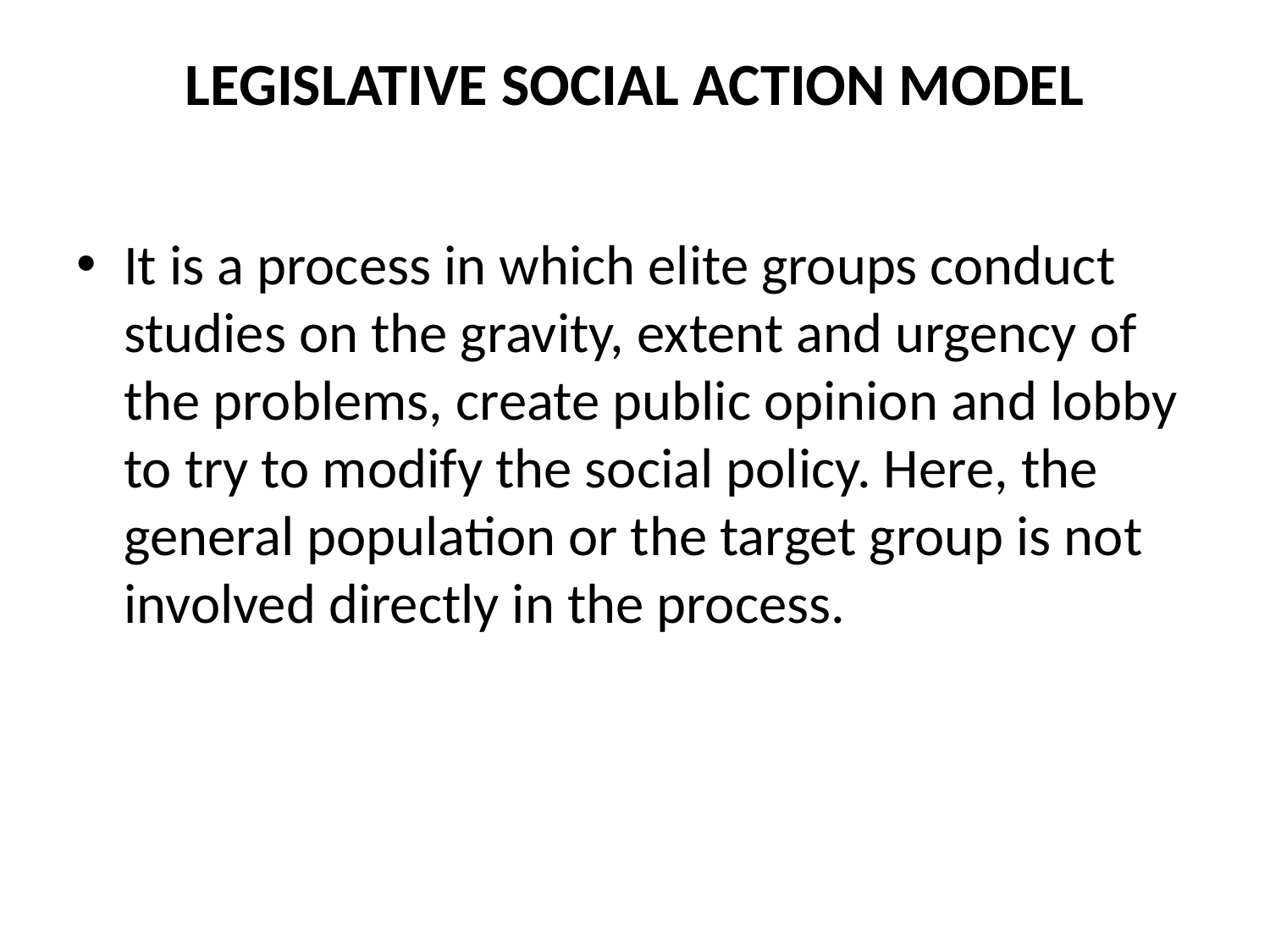

# Legislative Social Action Model
It is a process in which elite groups conduct studies on the gravity, extent and urgency of the problems, create public opinion and lobby to try to modify the social policy. Here, the general population or the target group is not involved directly in the process.